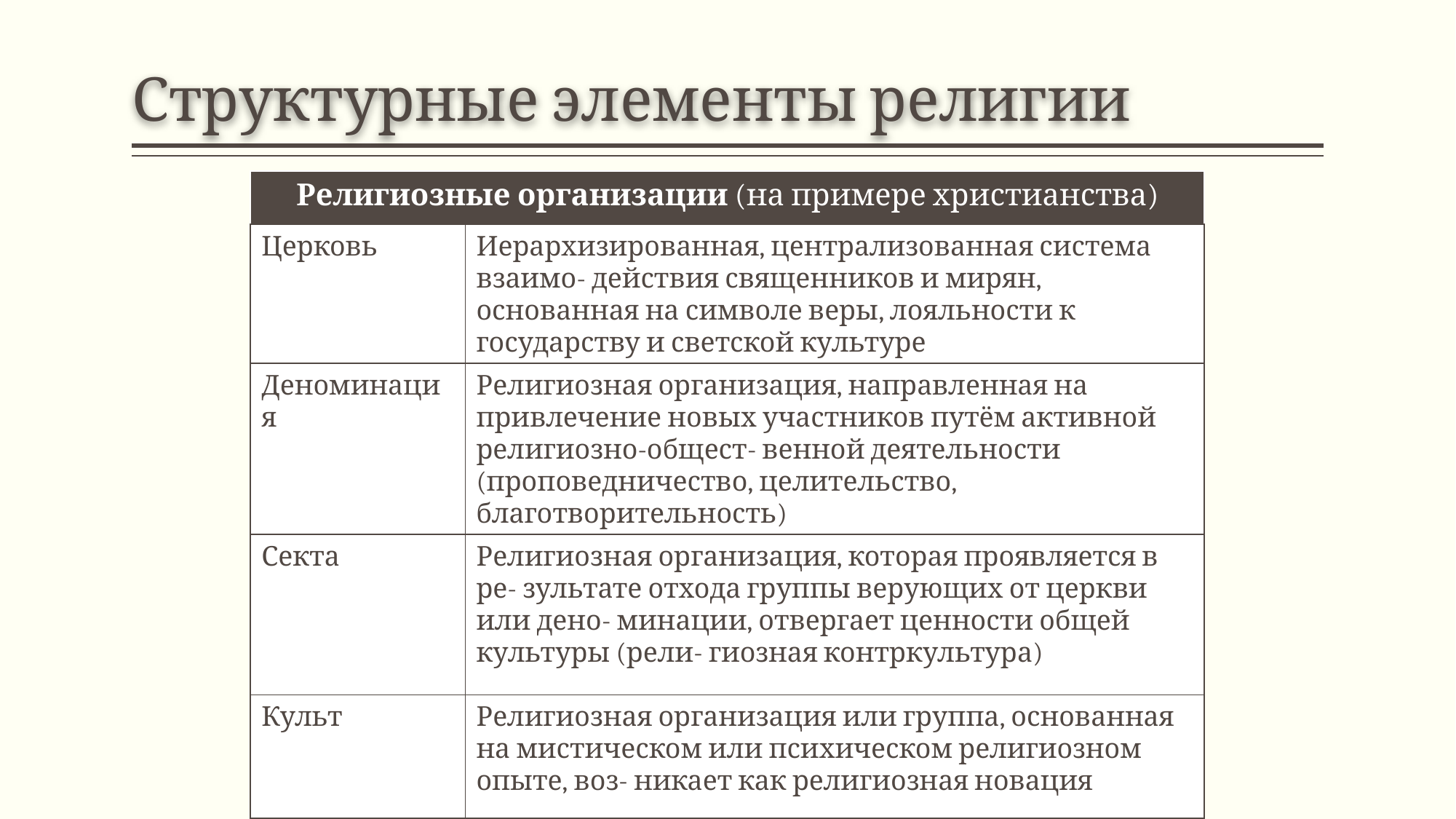

# Структурные элементы религии
| Религиозные организации (на примере христианства) |  |
| --- | --- |
| Церковь | Иерархизированная, централизованная система взаимо- действия священников и мирян, основанная на символе веры, лояльности к государству и светской культуре |
| Деноминация | Религиозная организация, направленная на привлечение новых участников путём активной религиозно-общест- венной деятельности (проповедничество, целительство, благотворительность) |
| Секта | Религиозная организация, которая проявляется в ре- зультате отхода группы верующих от церкви или дено- минации, отвергает ценности общей культуры (рели- гиозная контркультура) |
| Культ | Религиозная организация или группа, основанная на мистическом или психическом религиозном опыте, воз- никает как религиозная новация |